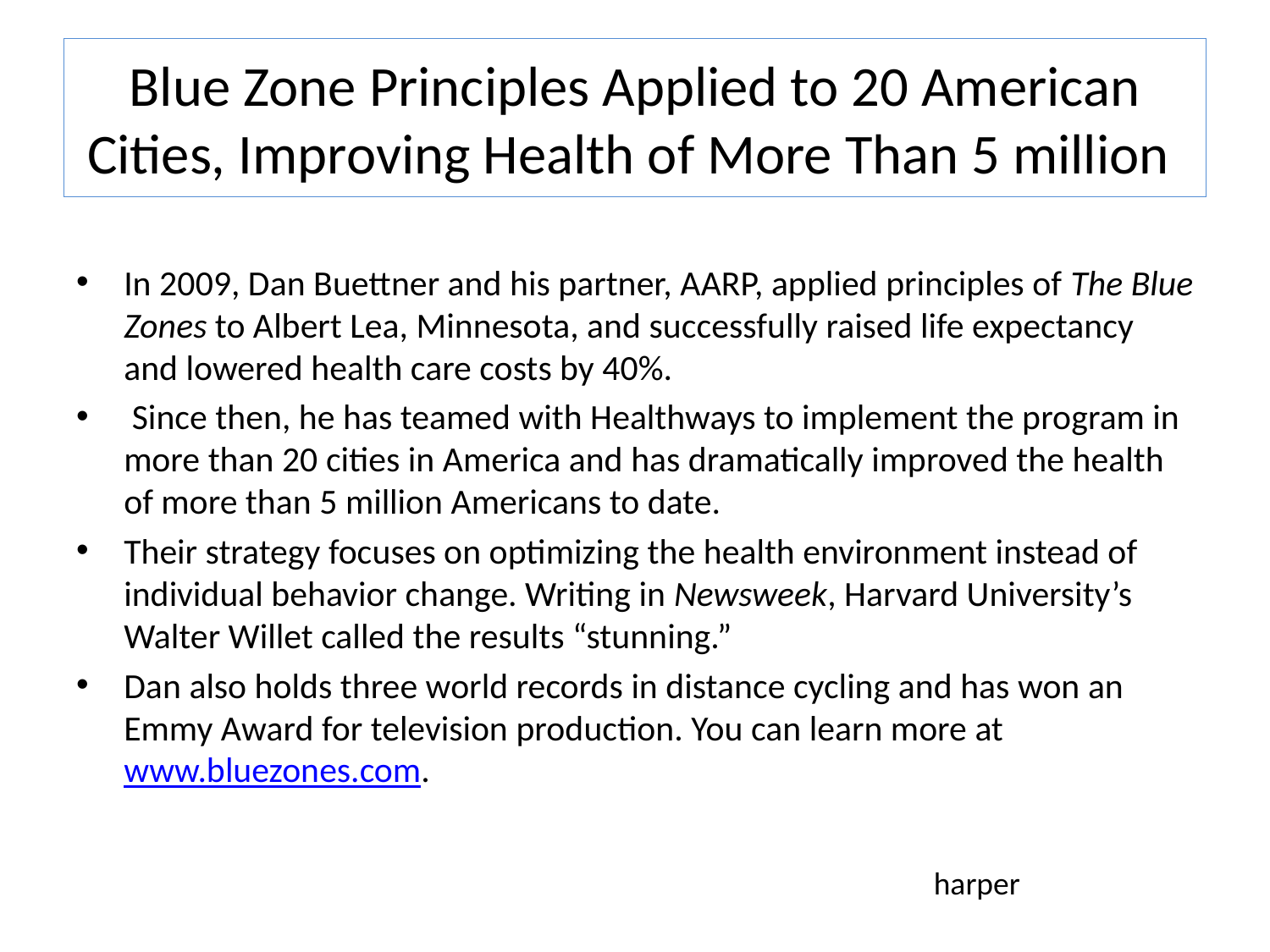

# Blue Zone Principles Applied to 20 American Cities, Improving Health of More Than 5 million
In 2009, Dan Buettner and his partner, AARP, applied principles of The Blue Zones to Albert Lea, Minnesota, and successfully raised life expectancy and lowered health care costs by 40%.
 Since then, he has teamed with Healthways to implement the program in more than 20 cities in America and has dramatically improved the health of more than 5 million Americans to date.
Their strategy focuses on optimizing the health environment instead of individual behavior change. Writing in Newsweek, Harvard University’s Walter Willet called the results “stunning.”
Dan also holds three world records in distance cycling and has won an Emmy Award for television production. You can learn more at www.bluezones.com.

harper